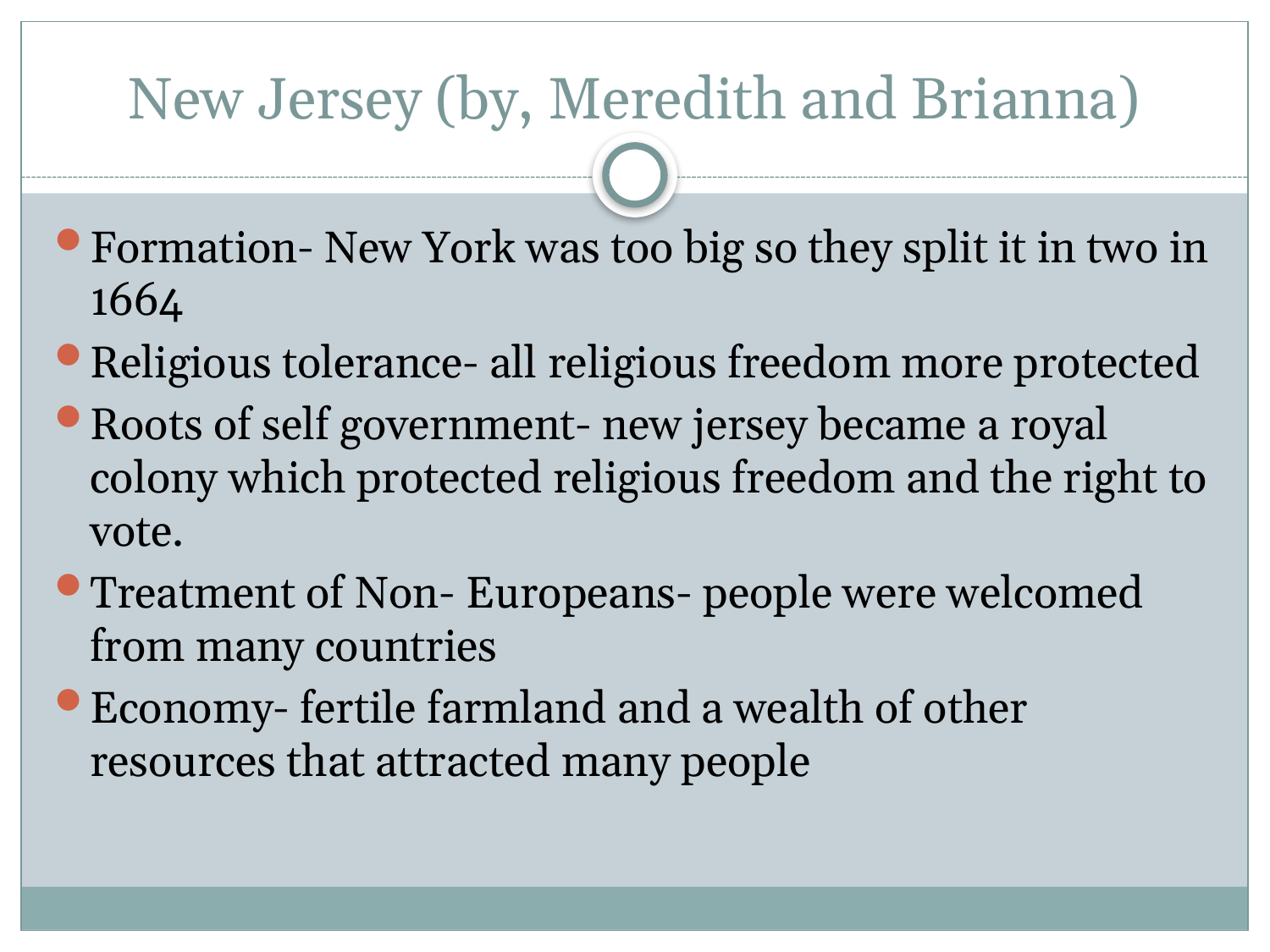

# New Jersey (by, Meredith and Brianna)
Formation- New York was too big so they split it in two in 1664
Religious tolerance- all religious freedom more protected
Roots of self government- new jersey became a royal colony which protected religious freedom and the right to vote.
Treatment of Non- Europeans- people were welcomed from many countries
Economy- fertile farmland and a wealth of other resources that attracted many people